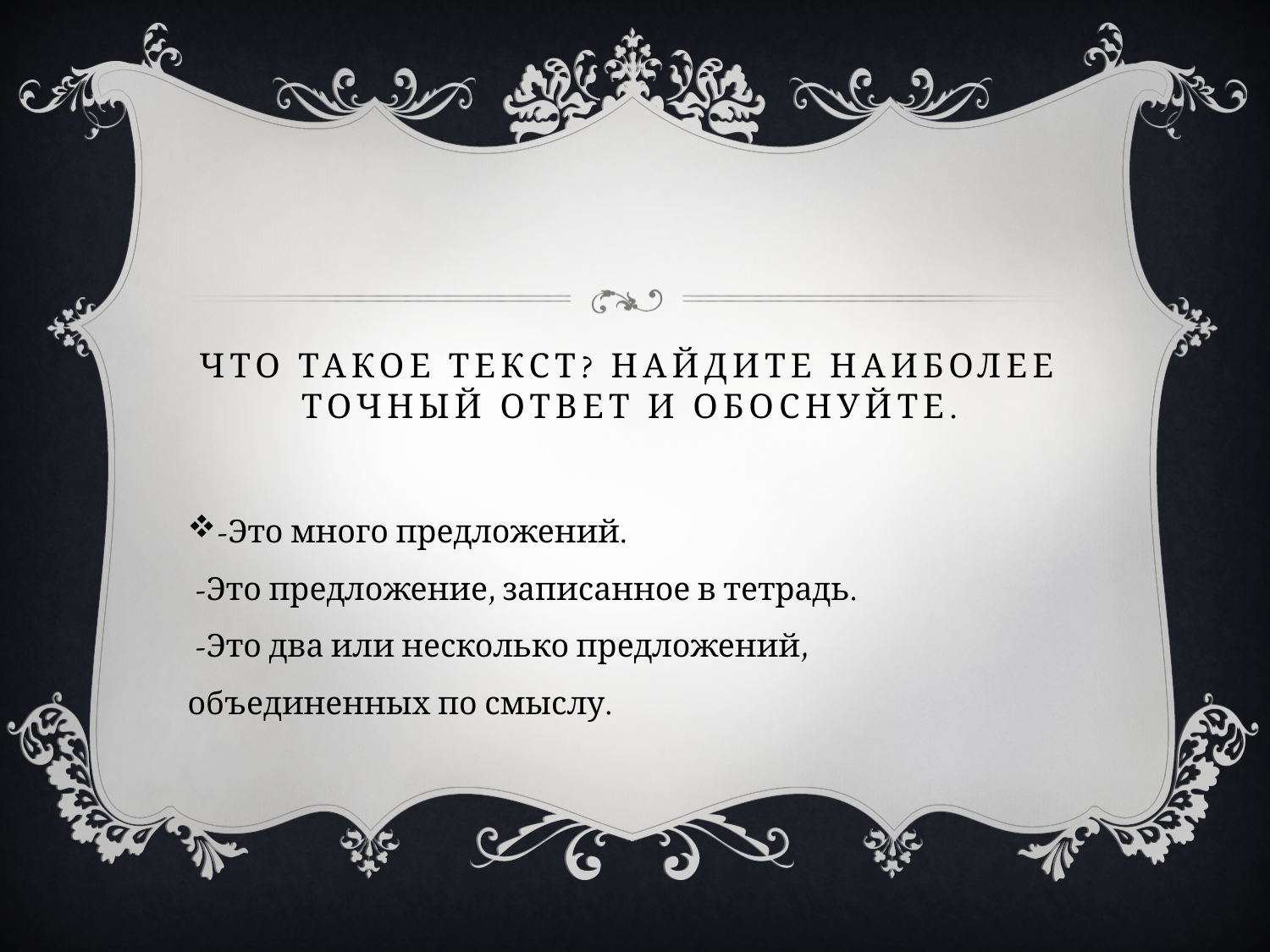

# Что такое текст? Найдите наиболее точный ответ и обоснуйте.
-Это много предложений.
 -Это предложение, записанное в тетрадь.
 -Это два или несколько предложений, объединенных по смыслу.